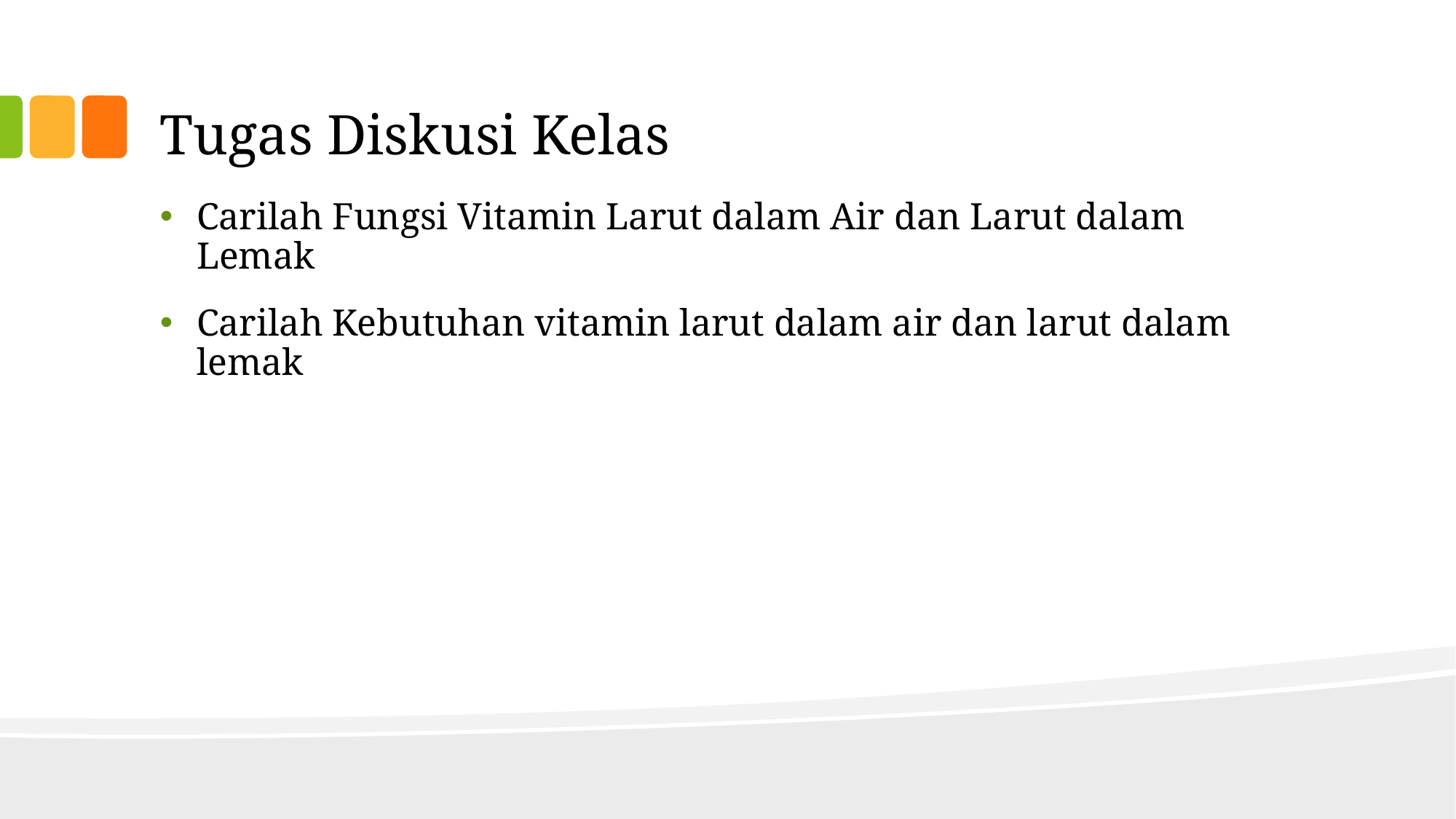

# Tugas Diskusi Kelas
Carilah Fungsi Vitamin Larut dalam Air dan Larut dalam Lemak
Carilah Kebutuhan vitamin larut dalam air dan larut dalam lemak